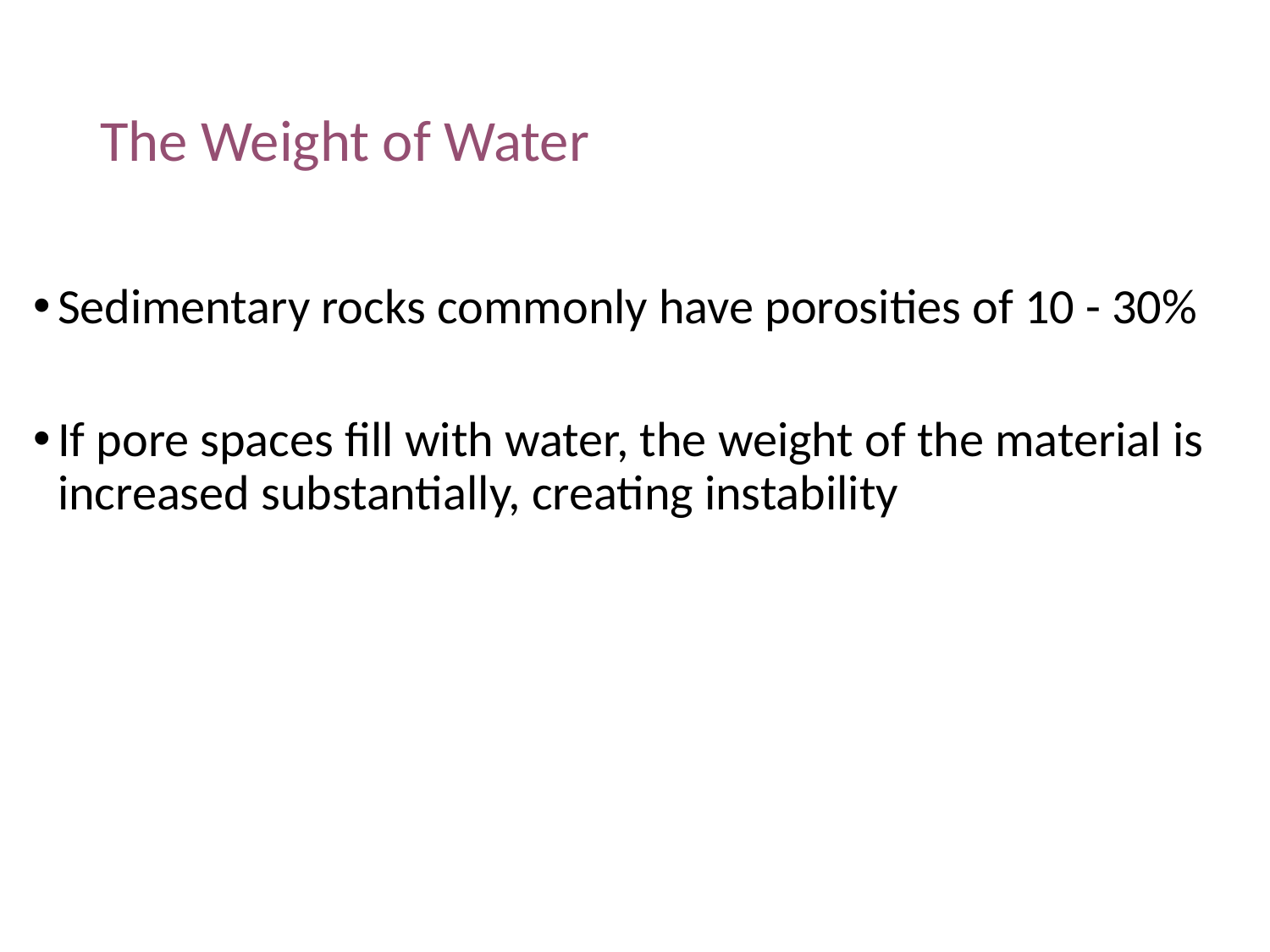

# The Weight of Water
Sedimentary rocks commonly have porosities of 10 - 30%

If pore spaces fill with water, the weight of the material is increased substantially, creating instability